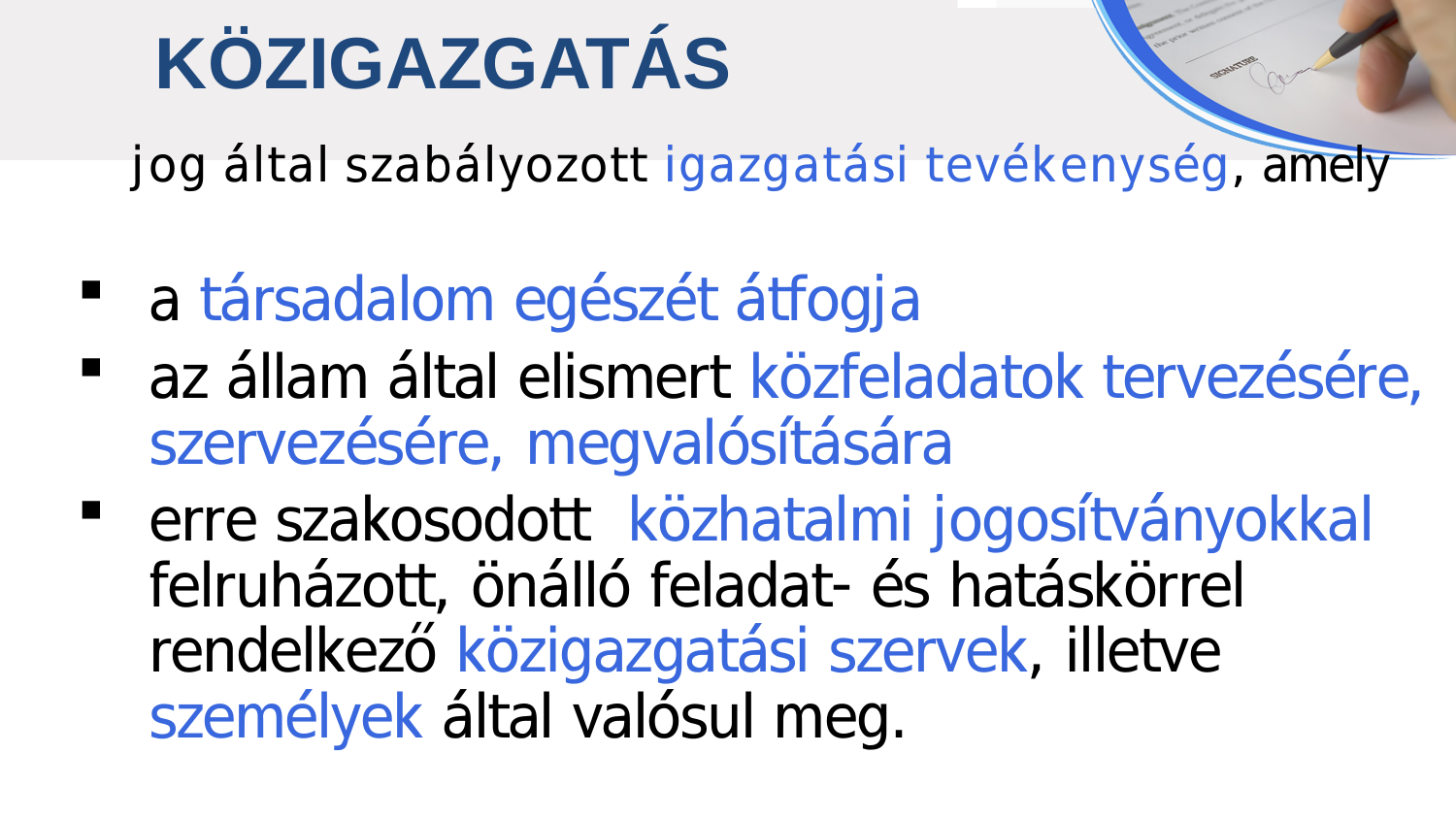

KÖZIGAZGATÁS
	jog által szabályozott igazgatási tevékenység, amely

a társadalom egészét átfogja;
az állam által elismert közfeladatok tervezésére, szervezésére, megvalósítására irányul;
erre szakosodott, közhatalmi jogosítványokkal felruházott, önálló feladat- és hatáskörrel rendelkező közigazgatási szervek, illetve személyek által valósul meg.